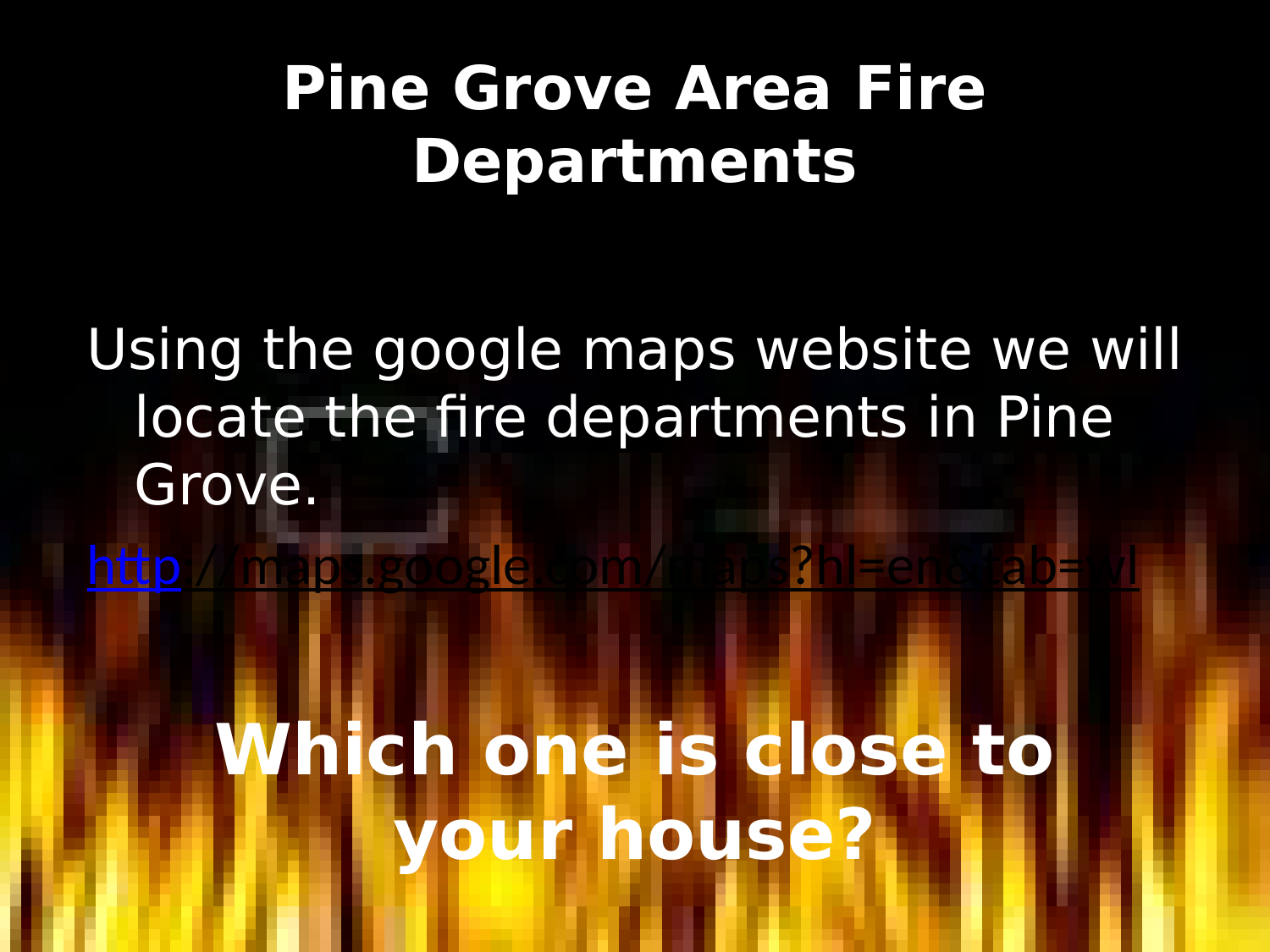

# Pine Grove Area Fire Departments
Using the google maps website we will locate the fire departments in Pine Grove.
http://maps.google.com/maps?hl=en&tab=wl

Which one is close to your house?